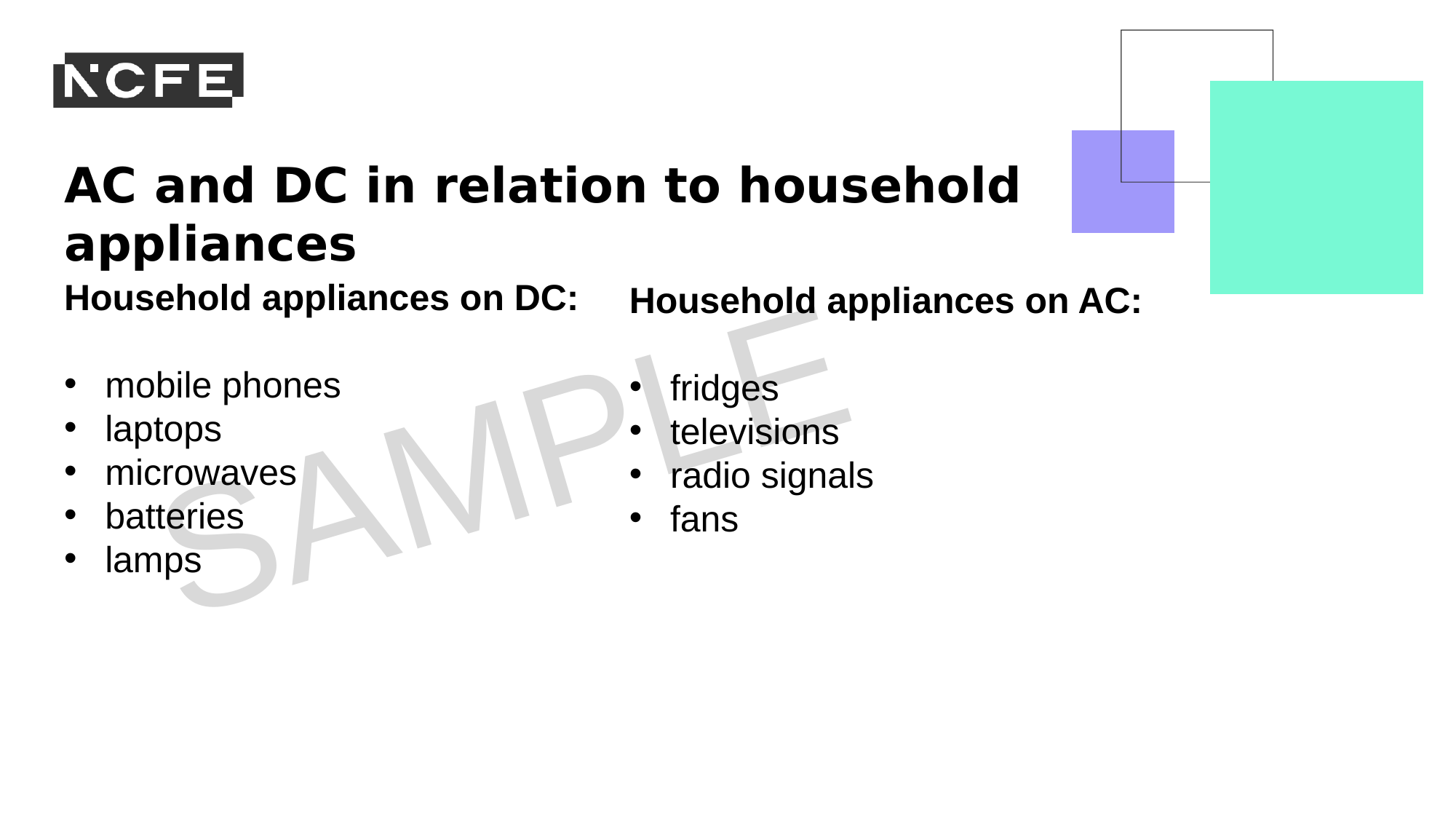

AC and DC in relation to household appliances
Household appliances on DC:

mobile phones
laptops
microwaves
batteries
lamps
Household appliances on AC:

fridges
televisions
radio signals
fans